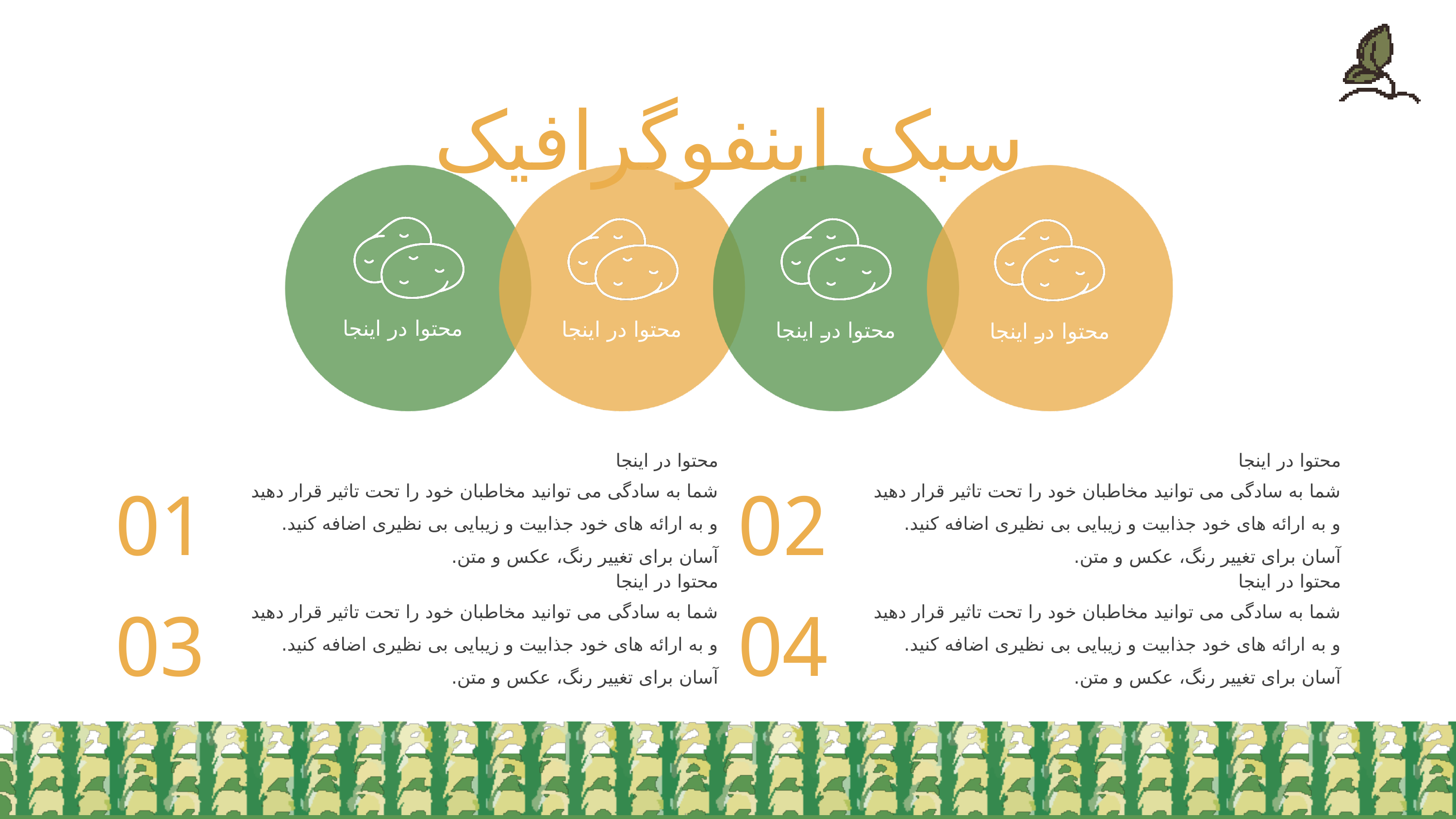

سبک اینفوگرافیک

محتوا در اینجا
محتوا در اینجا
محتوا در اینجا
محتوا در اینجا
01
02
محتوا در اینجا
محتوا در اینجا
شما به سادگی می توانید مخاطبان خود را تحت تاثیر قرار دهید و به ارائه های خود جذابیت و زیبایی بی نظیری اضافه کنید. آسان برای تغییر رنگ، عکس و متن.
شما به سادگی می توانید مخاطبان خود را تحت تاثیر قرار دهید و به ارائه های خود جذابیت و زیبایی بی نظیری اضافه کنید. آسان برای تغییر رنگ، عکس و متن.
03
04
محتوا در اینجا
محتوا در اینجا
شما به سادگی می توانید مخاطبان خود را تحت تاثیر قرار دهید و به ارائه های خود جذابیت و زیبایی بی نظیری اضافه کنید. آسان برای تغییر رنگ، عکس و متن.
شما به سادگی می توانید مخاطبان خود را تحت تاثیر قرار دهید و به ارائه های خود جذابیت و زیبایی بی نظیری اضافه کنید. آسان برای تغییر رنگ، عکس و متن.